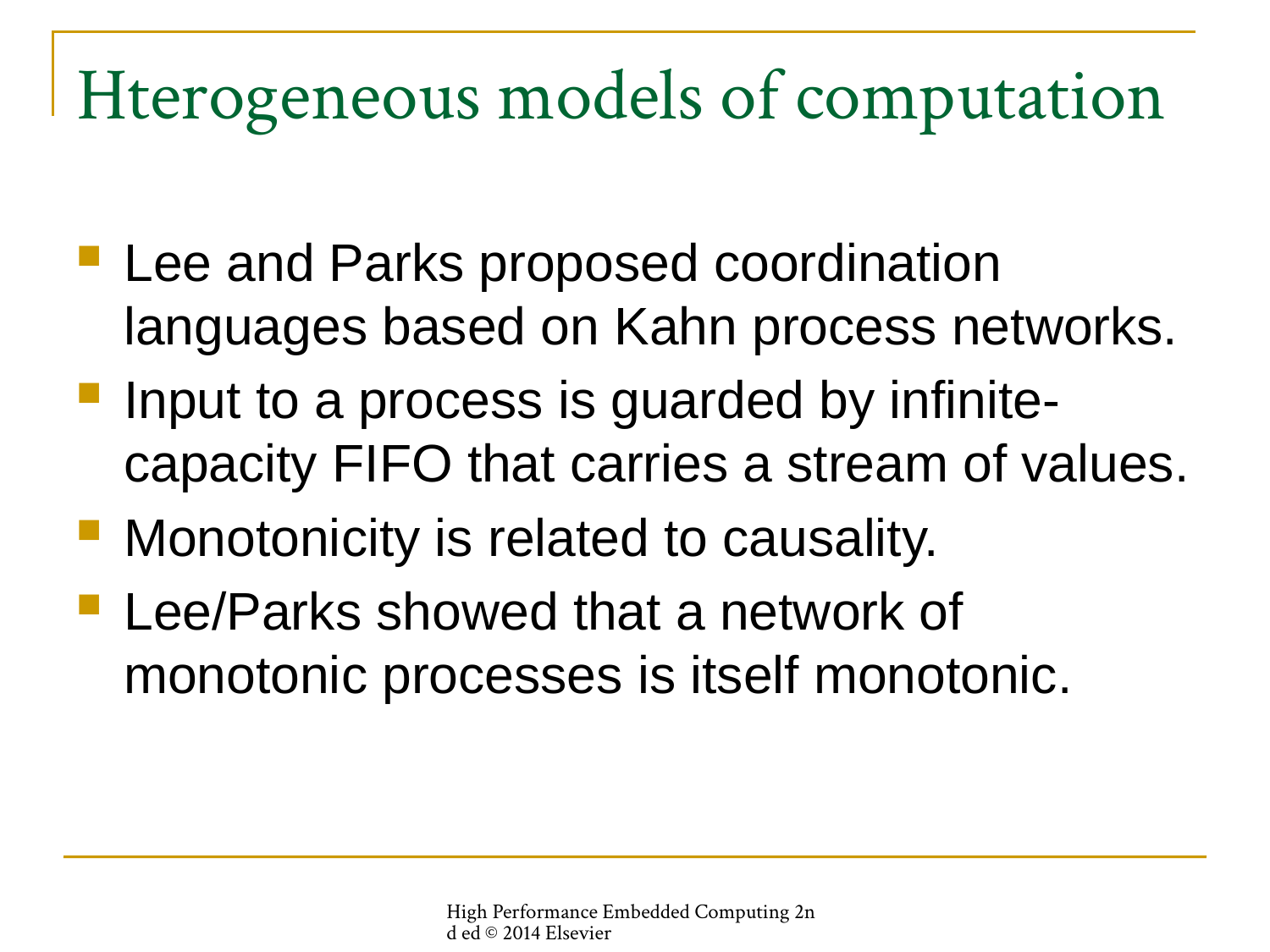

# Hterogeneous models of computation
Lee and Parks proposed coordination languages based on Kahn process networks.
Input to a process is guarded by infinite-capacity FIFO that carries a stream of values.
Monotonicity is related to causality.
Lee/Parks showed that a network of monotonic processes is itself monotonic.
High Performance Embedded Computing 2nd ed © 2014 Elsevier